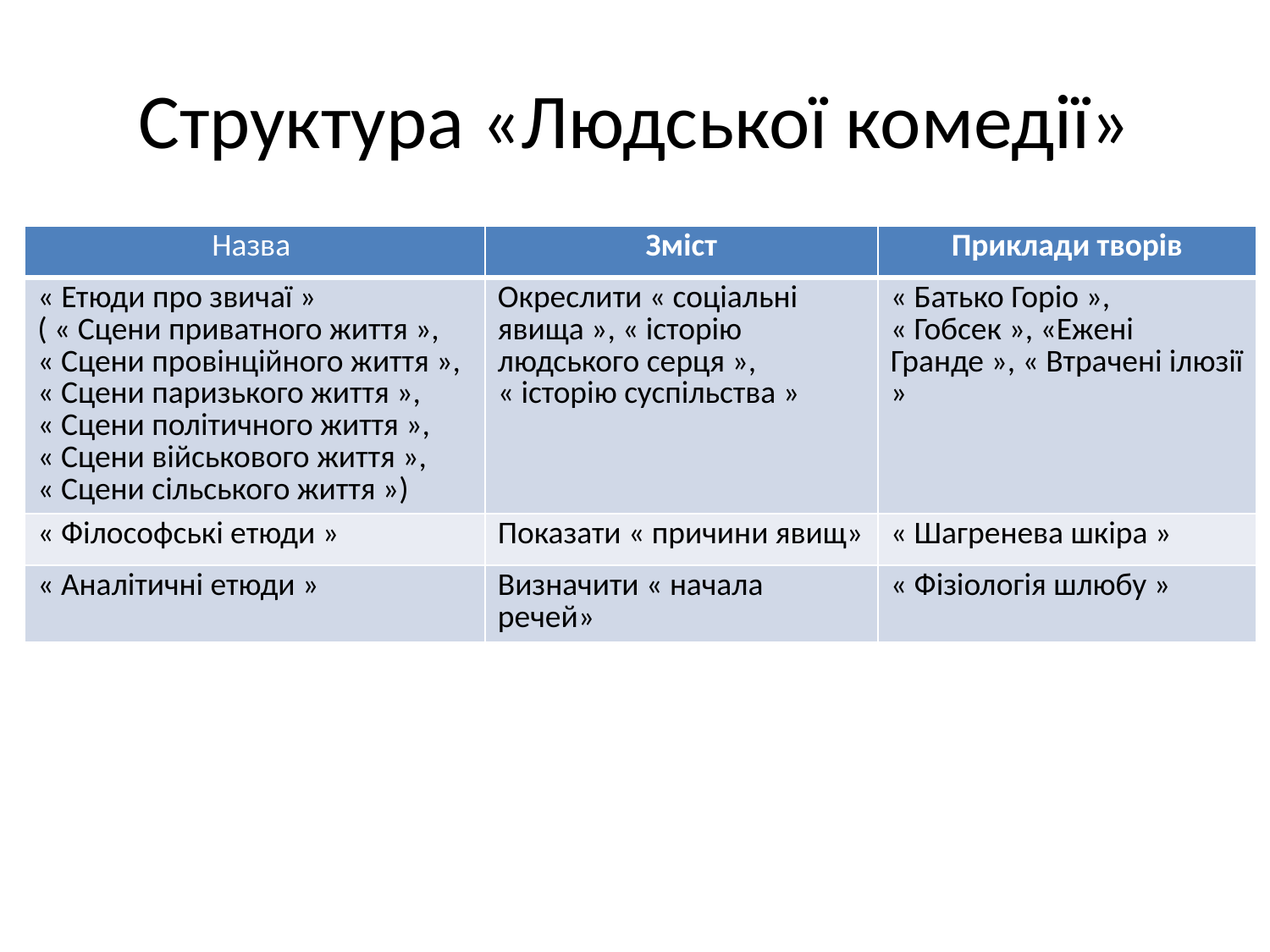

# Структура «Людської комедії»
| Назва | Зміст | Приклади творів |
| --- | --- | --- |
| « Етюди про звичаї » ( « Сцени приватного життя », « Сцени провінційного життя », « Сцени паризького життя », « Сцени політичного життя », « Сцени військового життя », « Сцени сільського життя ») | Окреслити « соціальні явища », « історію людського серця », « історію суспільства » | « Батько Горіо », « Гобсек », «Ежені Гранде », « Втрачені ілюзії » |
| « Філософські етюди » | Показати « причини явищ» | « Шагренева шкіра » |
| « Аналітичні етюди » | Визначити « начала речей» | « Фізіологія шлюбу » |